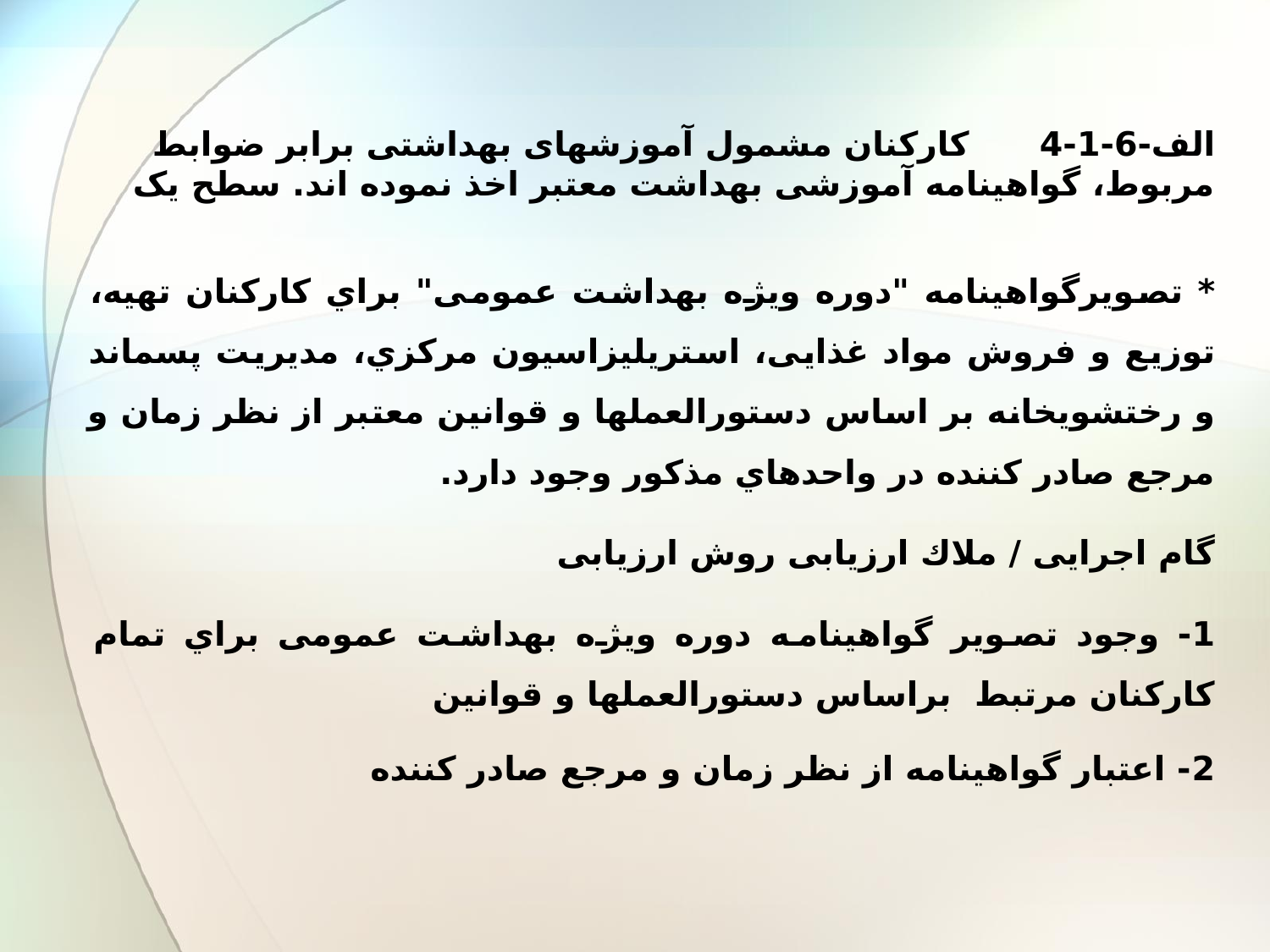

الف-6-1-4      کارکنان مشمول آموزشهای بهداشتی برابر ضوابط مربوط، گواهینامه آموزشی بهداشت معتبر اخذ نموده اند. 	سطح یک

* تصویرگواهینامه "دوره ویژه بهداشت عمومی" براي کارکنان تهیه، توزیع و فروش مواد غذایی، استریلیزاسیون مرکزي، مدیریت پسماند و رختشویخانه بر اساس دستورالعملها و قوانین معتبر از نظر زمان و مرجع صادر کننده در واحدهاي مذکور وجود دارد.
گام اجرایی / ملاك ارزیابی روش ارزیابی
1- وجود تصویر گواهینامه دوره ویژه بهداشت عمومی براي تمام کارکنان مرتبط  براساس دستورالعملها و قوانین
2- اعتبار گواهینامه از نظر زمان و مرجع صادر کننده